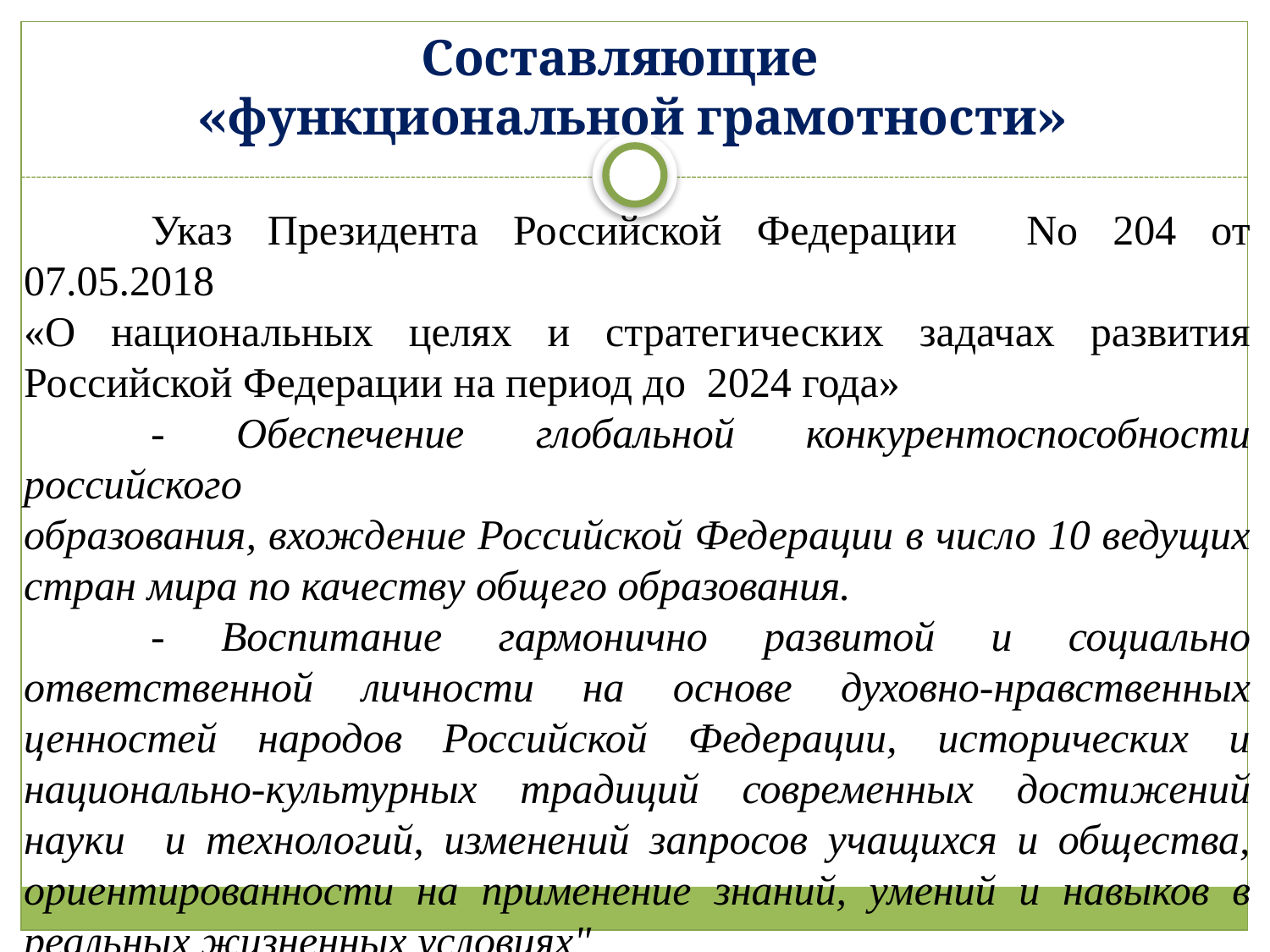

Составляющие
«функциональной грамотности»
	Указ Президента Российской Федерации  No 204 от 07.05.2018
«О национальных целях и стратегических задачах развития Российской Федерации на период до  2024 года»
	- Обеспечение глобальной конкурентоспособности российского
образования, вхождение Российской Федерации в число 10 ведущих стран мира по качеству общего образования.
	- Воспитание гармонично развитой и социально ответственной личности на основе духовно-нравственных ценностей народов Российской Федерации, исторических и национально-культурных традиций современных достижений науки  и технологий, изменений запросов учащихся и общества, ориентированности на применение знаний, умений и навыков в реальных жизненных условиях"

(Приказы Минобрнауки РФ No 373 от 06.10.2009; No 1897 от 17.12.2010; No 413 от
17.05.2012)
• Примерные основные образовательные программы начального, основного и
среднего общего образования (одобрены решением федерального учебно-
методического объединения по общему образованию протокол от 8 апреля
2015 г. No 1/15, протокол от 28 июня 2016 г. No 2/16-з)

ИЗМЕНЕНИЕ ЗАПРОСА
НА КАЧЕСТВО ОБЩЕГО
ОБРАЗОВАНИЯ
Приоритетной целью становится
формирование функциональной
грамотности в системе общего
образования (PISA: математическая,
естественнонаучная, читательская и
др.)
Создание поддерживающей
позитивной образовательной среды
за счет изменения содержания
образовательных программ для более
полного учета интересов  учащихся и
требований XXI века
Направления
совершенствования
общего образования
в России
1. Усиление внимания к формированию
функциональной грамотности
2. Повышение уровня познавательной
самостоятельности учащихся
3. Формирование метапредметных
результатов
4. Повышение интереса учащихся к
изучению математики и
естественнонаучных предметов
5. Повышение эффективности работы с
одаренными и успешными учащихся
6. Повышение эффективности
инвенстиций в образование
7. Улучшение образовательной среды в
школе
Через оценку качества
образования система
образования
настраивается на новые
результаты
Содержательная и критериальная основа
совершенствования и повышения качества образования
Функциональная грамотность
МЕТАПРЕДМЕТНЫЕ РЕЗУЛЬТАТЫ
Регулятивные. Коммуникативные.
Познавательные.
ЛИЧНОСТНЫЕ
РЕЗУЛЬТАТЫ
• технология
проблемного
диалога
• технология
оценивания
• технология
продуктивно
го чтения
• форма
групповой
работы
ПРЕДМЕТНЫЕ
РЕЗУЛЬТАТЫ Внеурочная
деятельность
Внеучебная
воспитательная
деятельность
Проектная технология и жизненные задачи
ОБРАЗОВАТЕЛЬНАЯ СРЕДА ШКОЛЫ
Функциональная грамотность
Леонтьев А.А.:
«Функционально грамотный человек
—это человек, который способен
использовать все постоянно приобретаемые в
течение жизни знания, умения и навыки для
решения максимально широкого диапазона
жизненных задач в различных сферах
человеческой деятельности, общения и
социальных отношений»
Система формирования и развития
функциональной грамотности
Формирование
функциональной
грамотности
Создание условий
по формированию
и развитию ФГ
- нормативно-правовые;
- кадровые;
- организационные;
- содержательные.
Изменение в
содержании
образования
- ООП;
- внеурочная деятельность;
- воспитательная работа.
Изменения в
технологиях
- технологическая карта урока;
- технологии и формы
воспитательной работы;
- метапредметные конкурсы и
олимпиады;
- инструменты для оценки
сформированности ФГ.